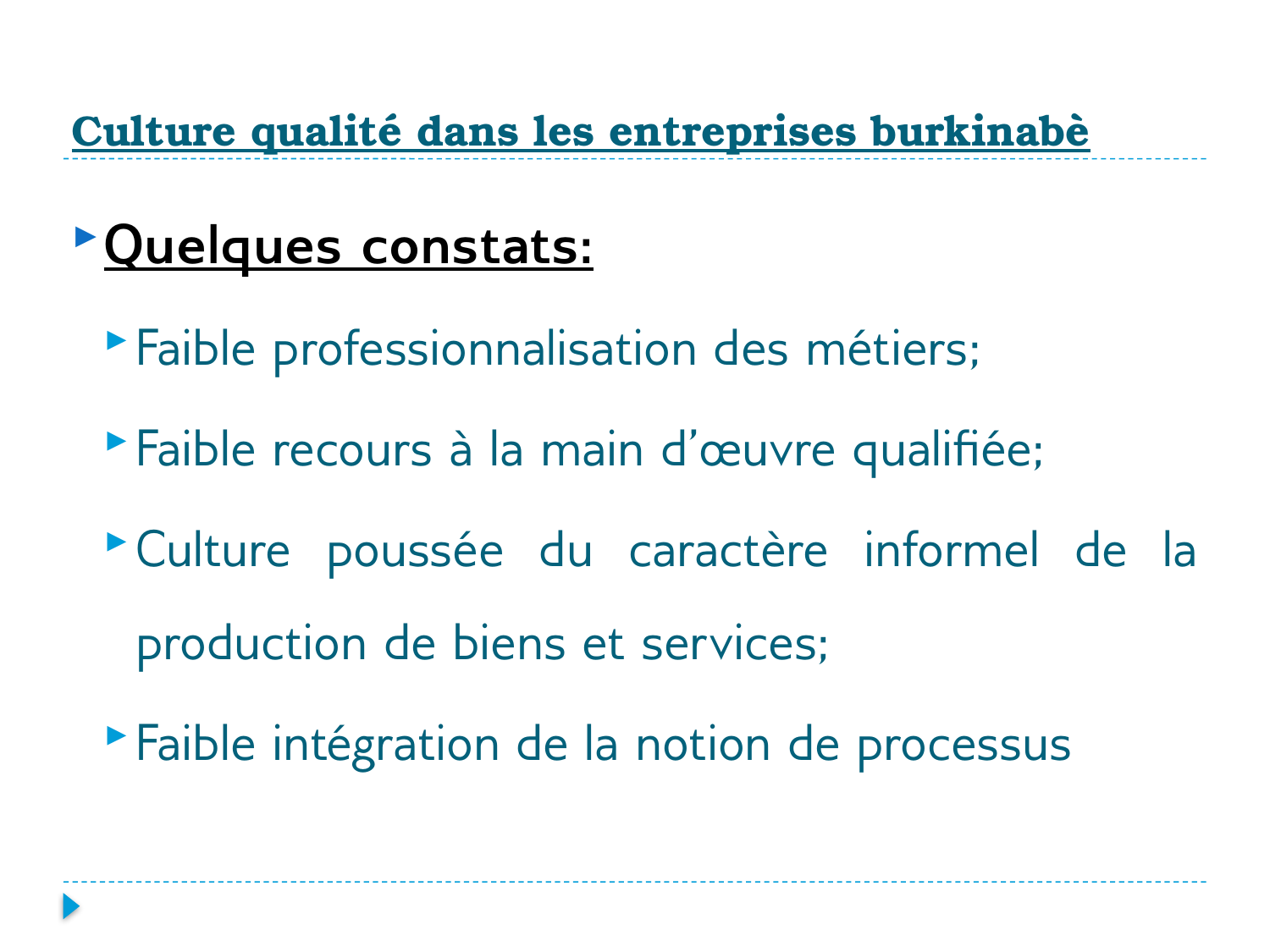

# Culture qualité dans les entreprises burkinabè
Quelques constats:
Faible professionnalisation des métiers;
Faible recours à la main d’œuvre qualifiée;
Culture poussée du caractère informel de la production de biens et services;
Faible intégration de la notion de processus